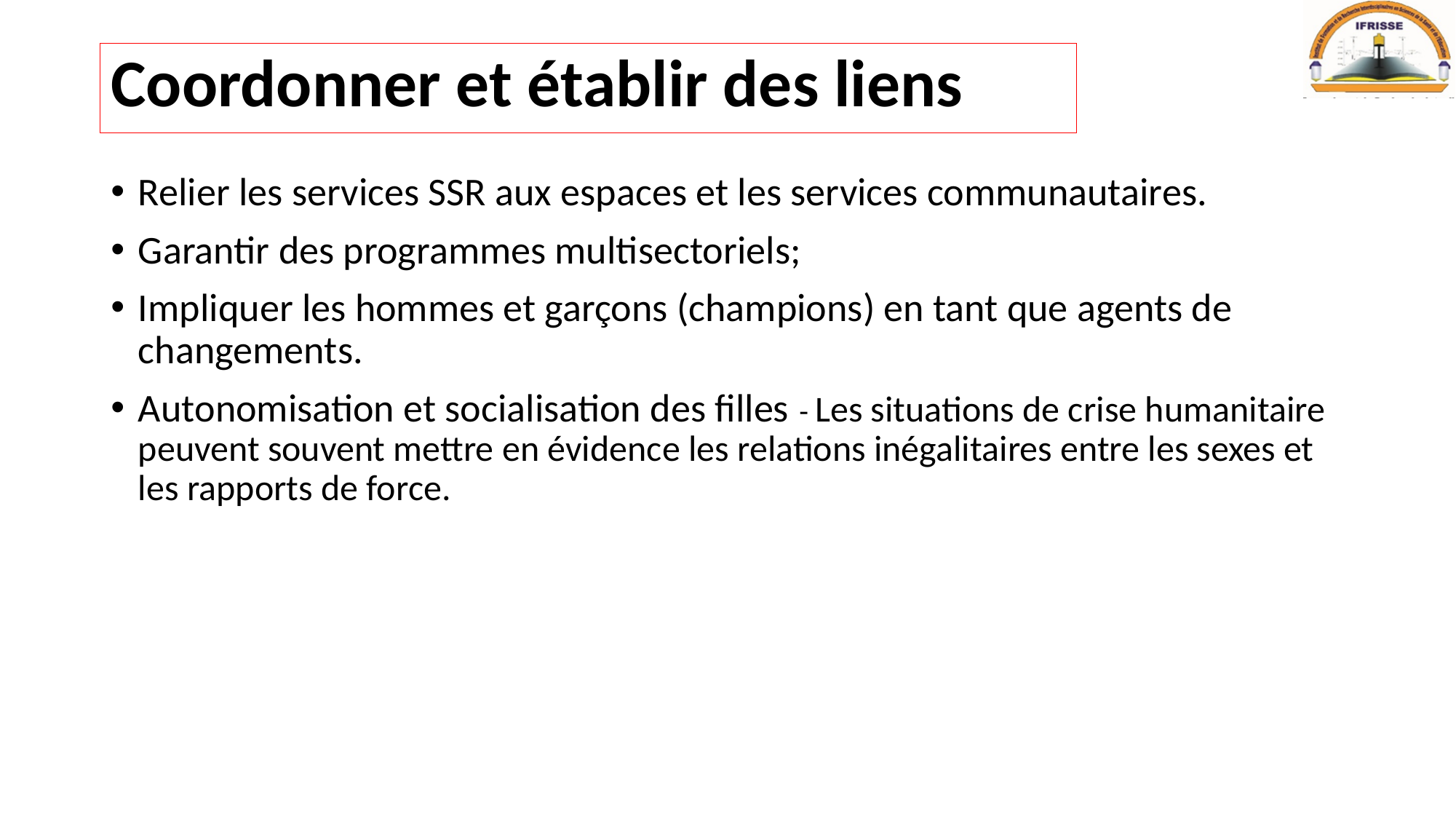

# Coordonner et établir des liens
Relier les services SSR aux espaces et les services communautaires.
Garantir des programmes multisectoriels;
Impliquer les hommes et garçons (champions) en tant que agents de changements.
Autonomisation et socialisation des filles - Les situations de crise humanitaire peuvent souvent mettre en évidence les relations inégalitaires entre les sexes et les rapports de force.